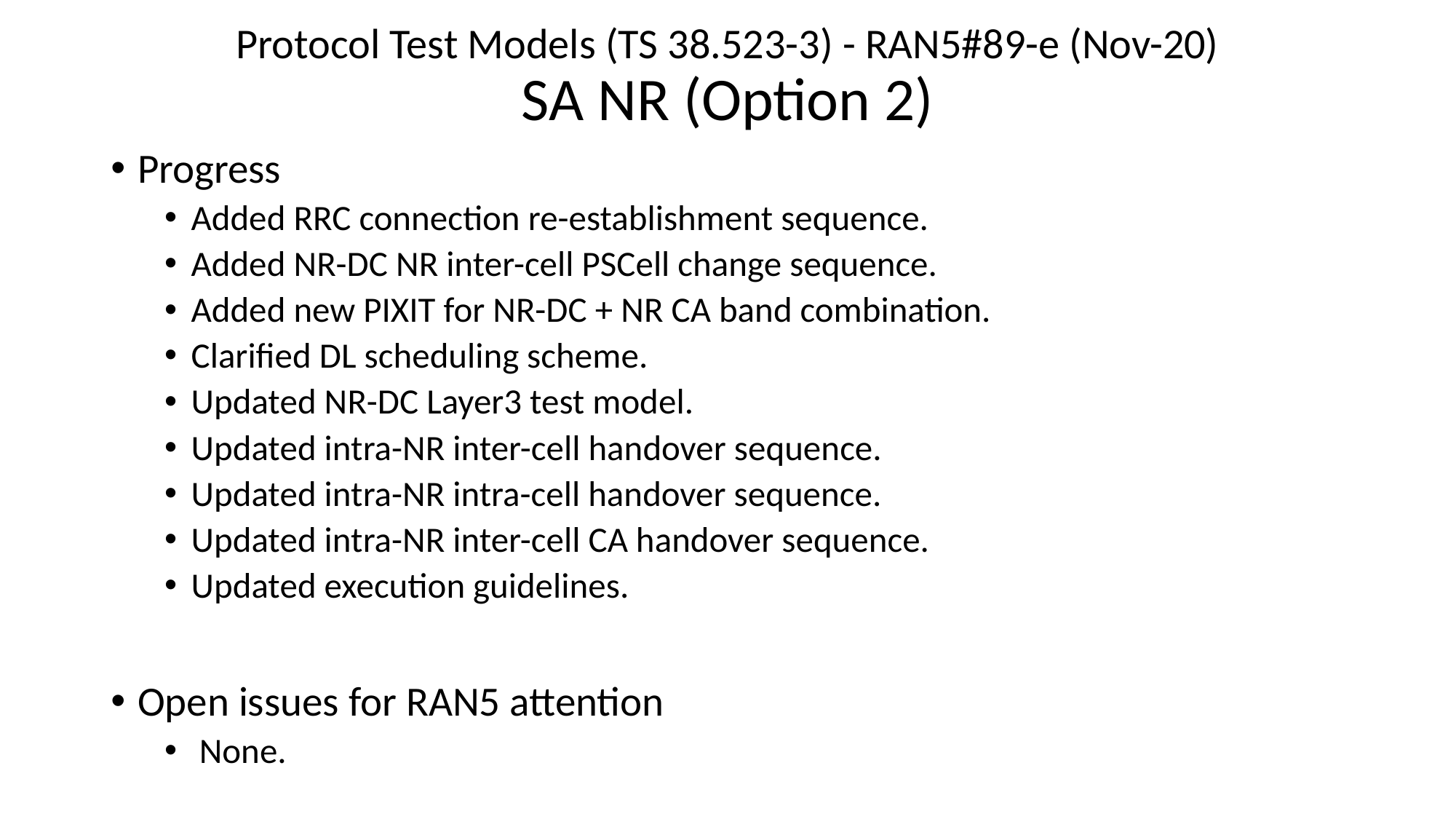

# Protocol Test Models (TS 38.523-3) - RAN5#89-e (Nov-20) SA NR (Option 2)
Progress
Added RRC connection re-establishment sequence.
Added NR-DC NR inter-cell PSCell change sequence.
Added new PIXIT for NR-DC + NR CA band combination.
Clarified DL scheduling scheme.
Updated NR-DC Layer3 test model.
Updated intra-NR inter-cell handover sequence.
Updated intra-NR intra-cell handover sequence.
Updated intra-NR inter-cell CA handover sequence.
Updated execution guidelines.

Open issues for RAN5 attention
 None.